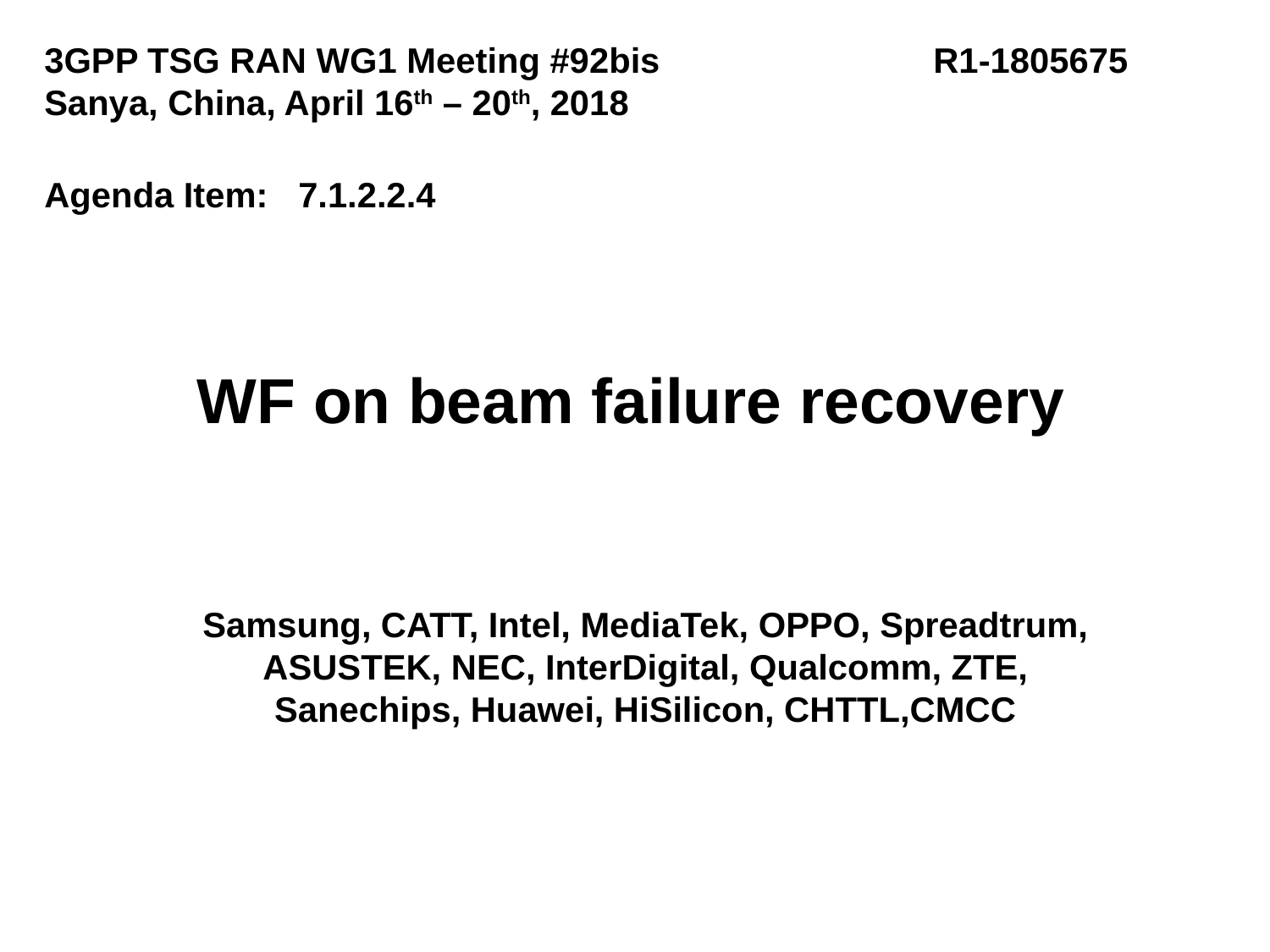

3GPP TSG RAN WG1 Meeting #92bis			R1-1805675
Sanya, China, April 16th – 20th, 2018

Agenda Item:	7.1.2.2.4

# WF on beam failure recovery
Samsung, CATT, Intel, MediaTek, OPPO, Spreadtrum, ASUSTEK, NEC, InterDigital, Qualcomm, ZTE, Sanechips, Huawei, HiSilicon, CHTTL,CMCC